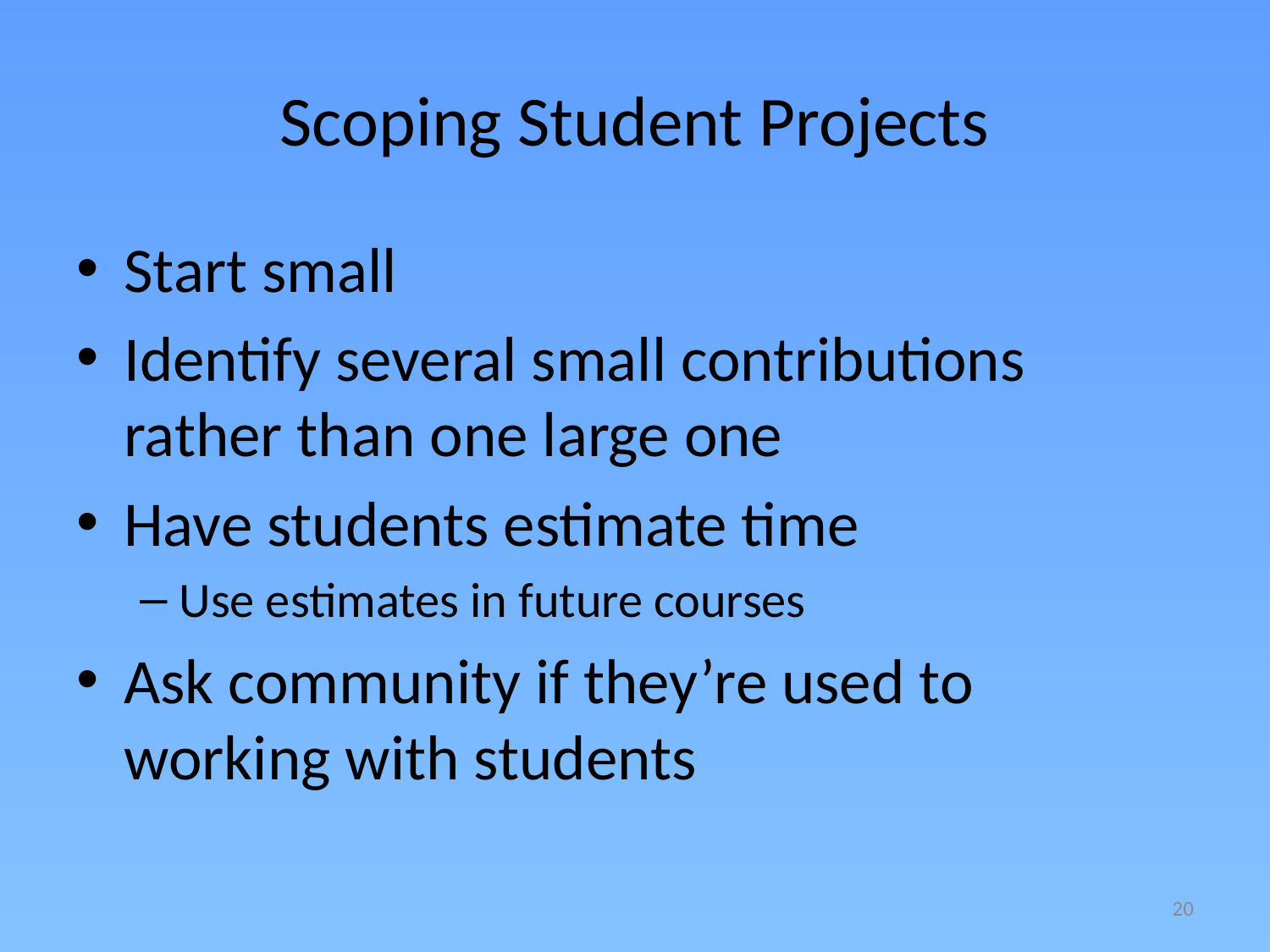

# Scoping Student Projects
Start small
Identify several small contributions rather than one large one
Have students estimate time
Use estimates in future courses
Ask community if they’re used to working with students
20